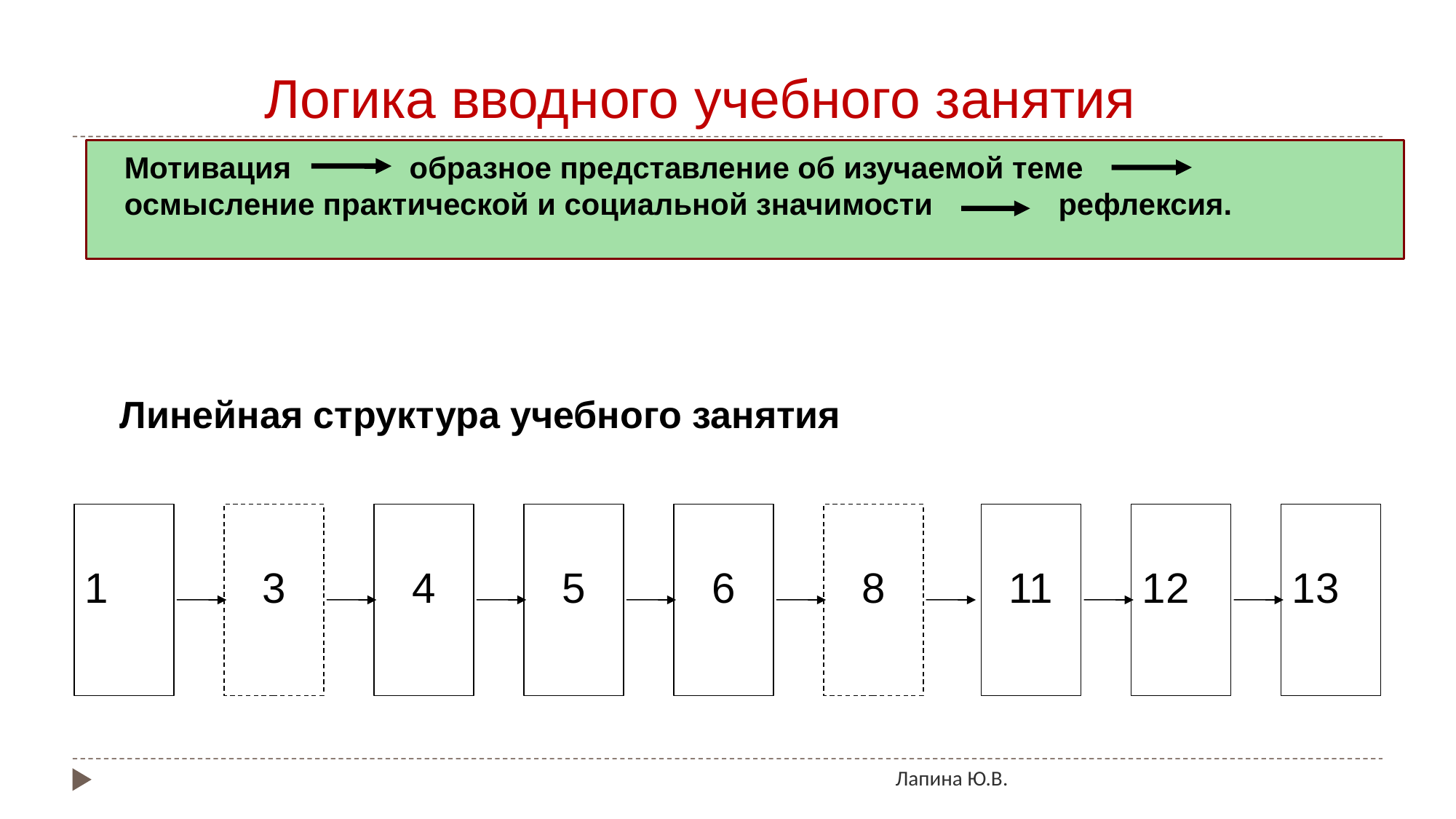

Логика вводного учебного занятия

Мотивация    	        образное представление об изучаемой теме
осмысление практической и социальной значимости               рефлексия.

# Линейная структура учебного занятия

1

3

4

5

6

8

11

12

13

Лапина Ю.В.